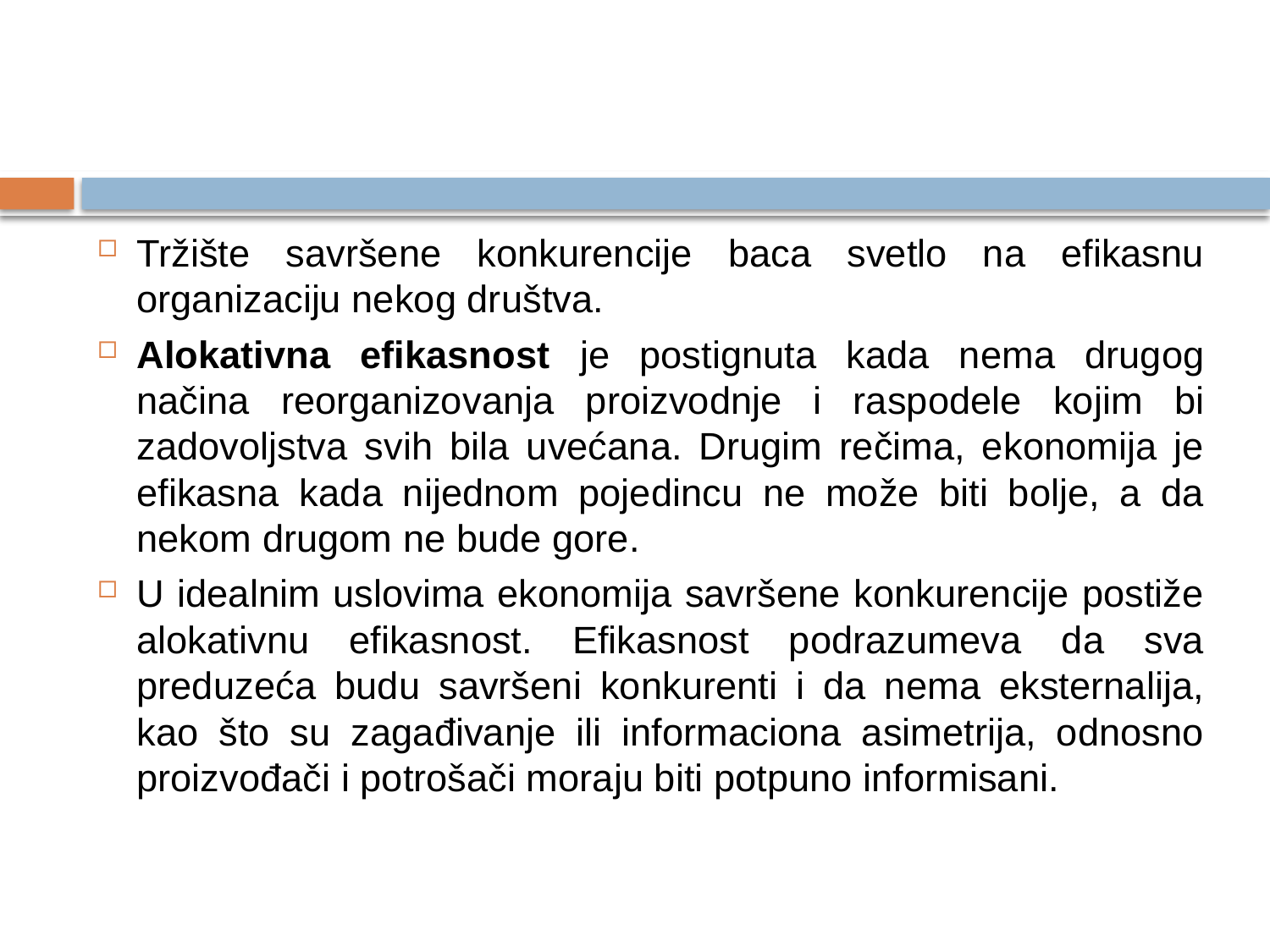

#
Tržište savršene konkurencije baca svetlo na efikasnu organizaciju nekog društva.
Alokativna efikasnost je postignuta kada nema drugog načina reorganizovanja proizvodnje i raspodele kojim bi zadovoljstva svih bila uvećana. Drugim rečima, ekonomija je efikasna kada nijednom pojedincu ne može biti bolje, a da nekom drugom ne bude gore.
U idealnim uslovima ekonomija savršene konkurencije postiže alokativnu efikasnost. Efikasnost podrazumeva da sva preduzeća budu savršeni konkurenti i da nema eksternalija, kao što su zagađivanje ili informaciona asimetrija, odnosno proizvođači i potrošači moraju biti potpuno informisani.